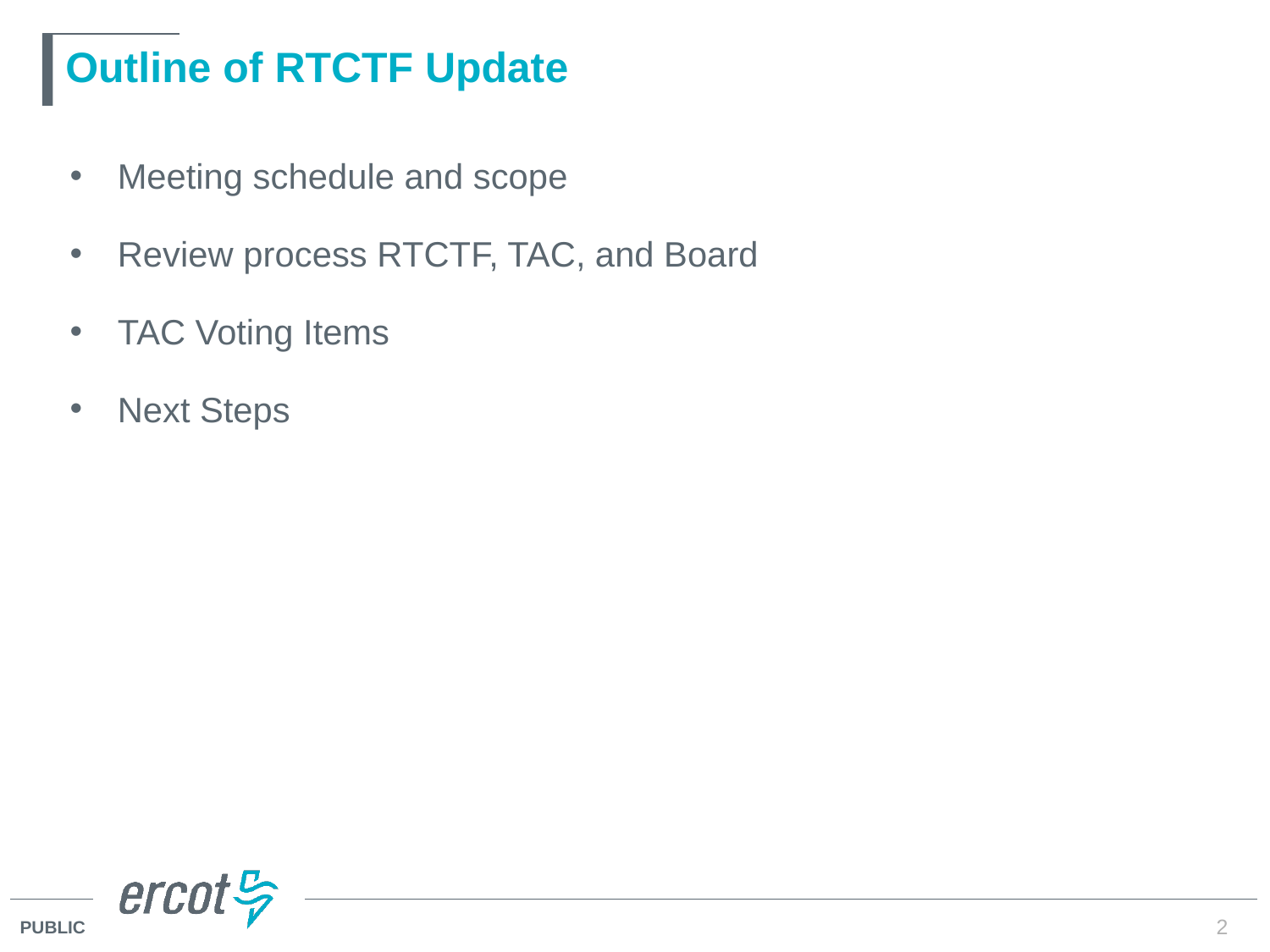

# Outline of RTCTF Update
Meeting schedule and scope
Review process RTCTF, TAC, and Board
TAC Voting Items
Next Steps

2